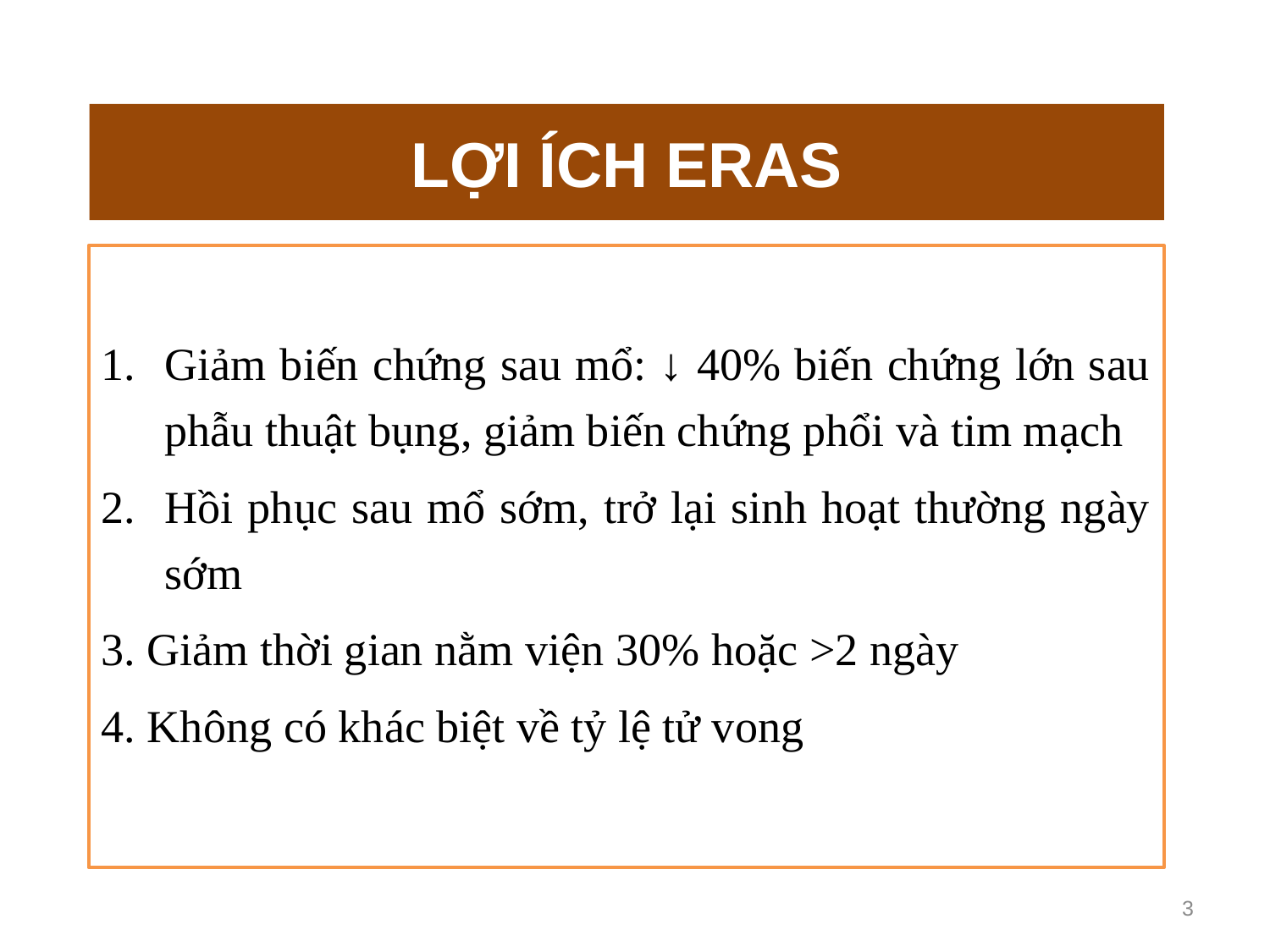

# LỢI ÍCH ERAS
Giảm biến chứng sau mổ: ↓ 40% biến chứng lớn sau phẫu thuật bụng, giảm biến chứng phổi và tim mạch
Hồi phục sau mổ sớm, trở lại sinh hoạt thường ngày sớm
3. Giảm thời gian nằm viện 30% hoặc >2 ngày
4. Không có khác biệt về tỷ lệ tử vong

3